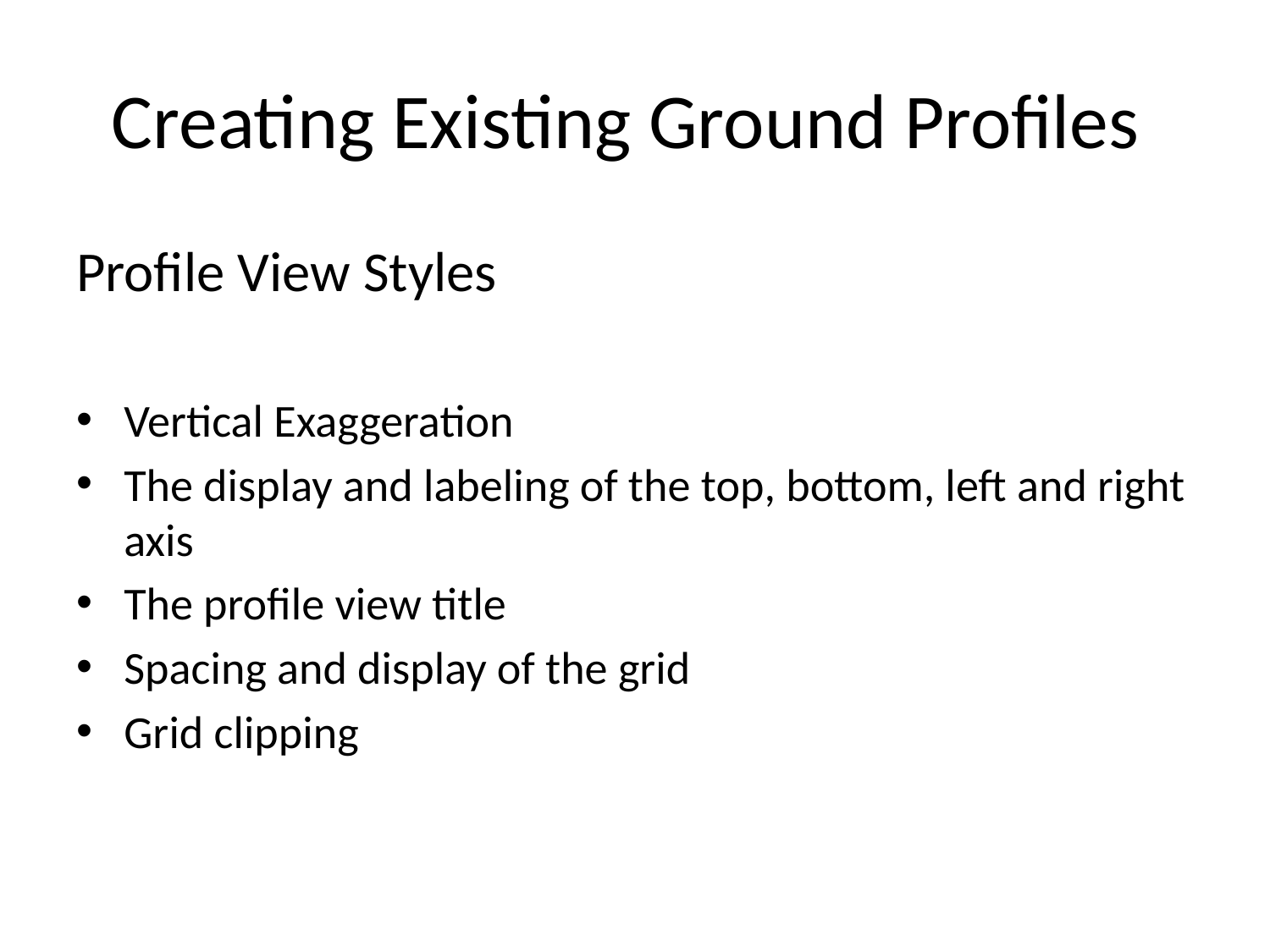

# Creating Existing Ground Profiles
Profile View Styles

Vertical Exaggeration
The display and labeling of the top, bottom, left and right axis
The profile view title
Spacing and display of the grid
Grid clipping